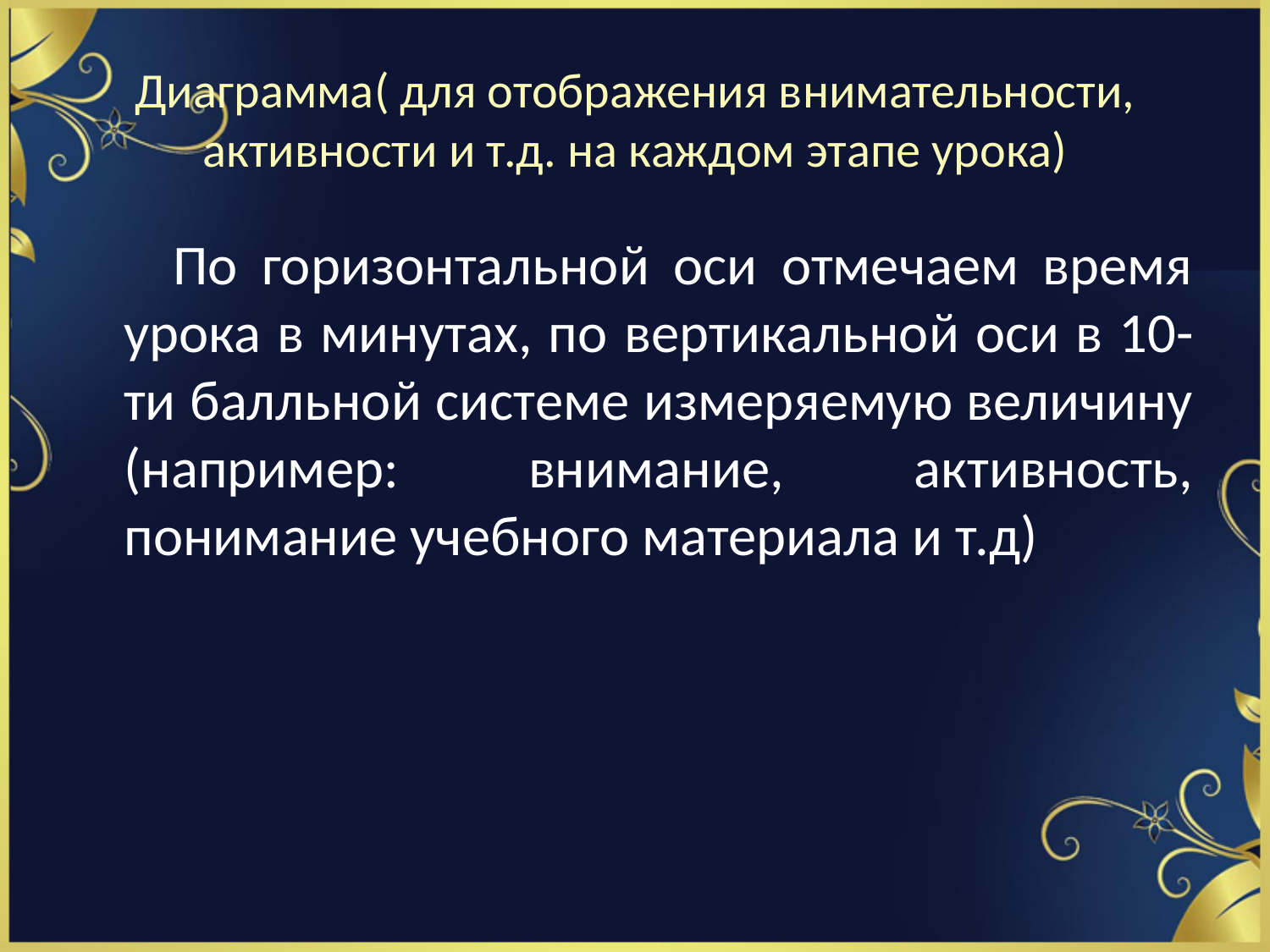

# Диаграмма( для отображения внимательности, активности и т.д. на каждом этапе урока)
    По горизонтальной оси отмечаем время урока в минутах, по вертикальной оси в 10-ти балльной системе измеряемую величину (например: внимание, активность, понимание учебного материала и т.д)